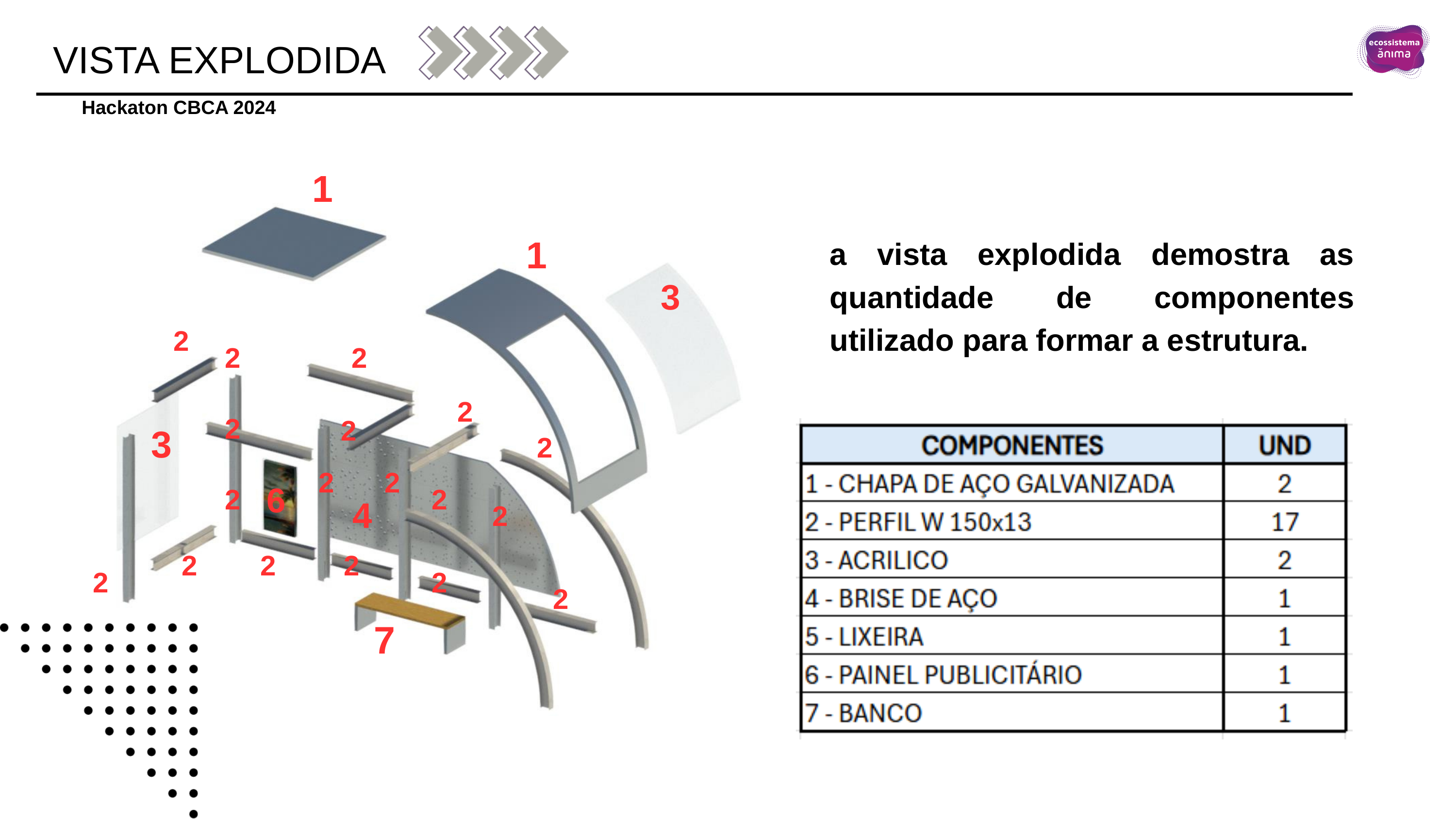

VISTA EXPLODIDA
Hackaton CBCA 2024

1

1
a vista explodida demostra as quantidade de componentes utilizado para formar a estrutura.
3
2
2
2
2
2
2
3

2
2
2
6
2
2
4
2
2
2
2
2
2
2
7